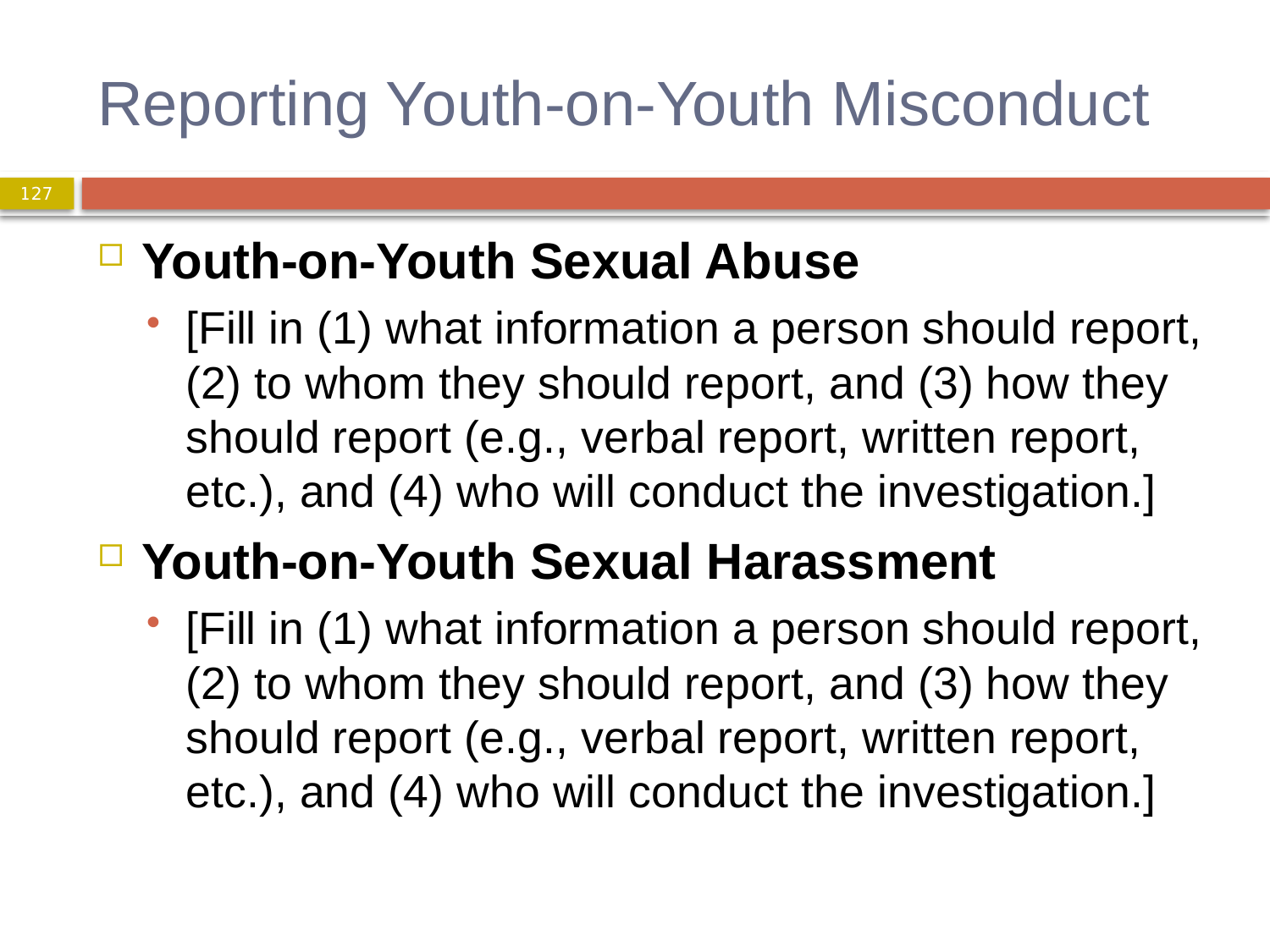

# Reporting Youth-on-Youth Misconduct
127
Youth-on-Youth Sexual Abuse
[Fill in (1) what information a person should report, (2) to whom they should report, and (3) how they should report (e.g., verbal report, written report, etc.), and (4) who will conduct the investigation.]
Youth-on-Youth Sexual Harassment
[Fill in (1) what information a person should report, (2) to whom they should report, and (3) how they should report (e.g., verbal report, written report, etc.), and (4) who will conduct the investigation.]